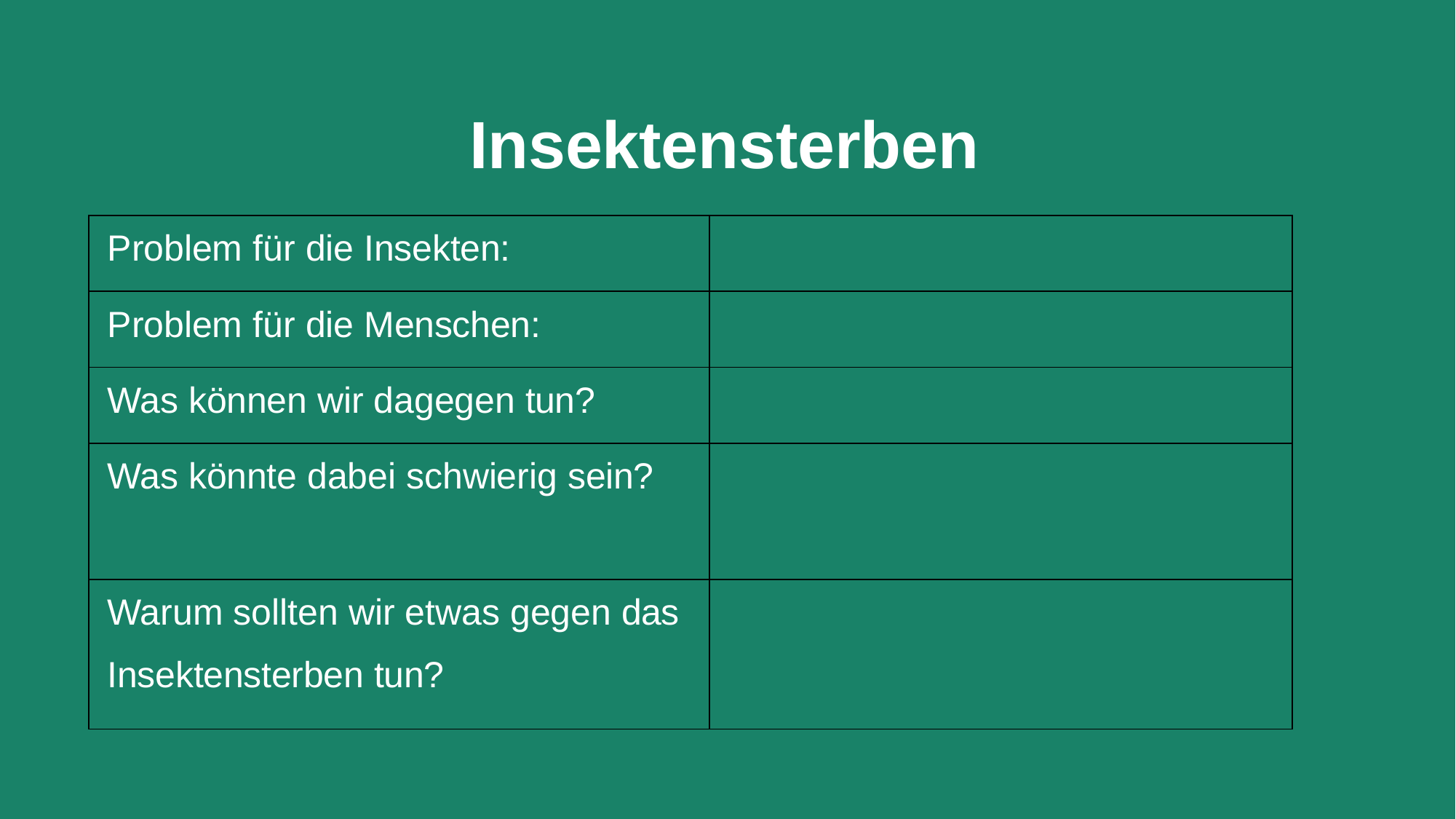

# Insektensterben
| Problem für die Insekten: |  |
| --- | --- |
| Problem für die Menschen: |  |
| Was können wir dagegen tun? |  |
| Was könnte dabei schwierig sein? |  |
| Warum sollten wir etwas gegen das Insektensterben tun? |  |